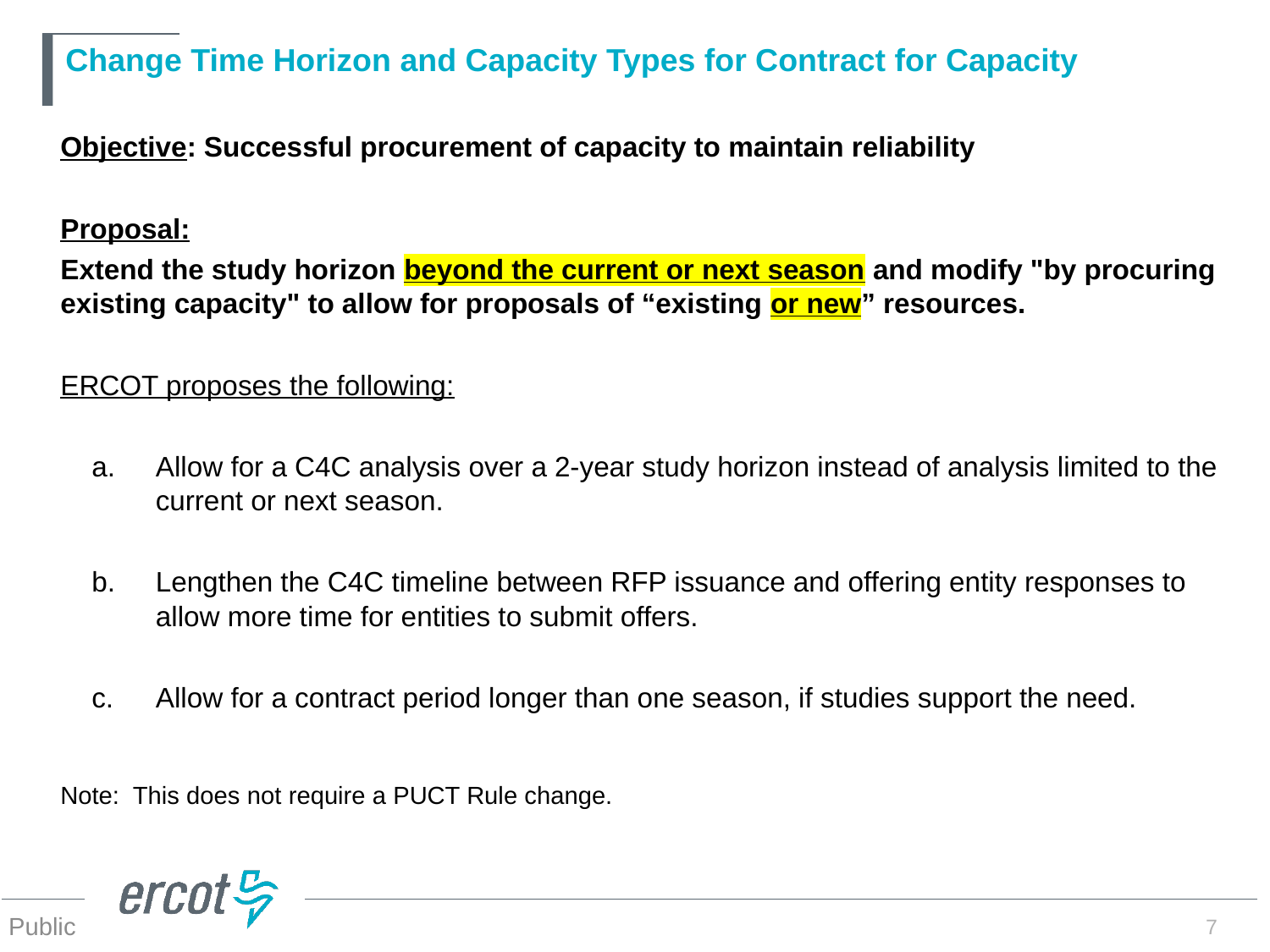

# Change Time Horizon and Capacity Types for Contract for Capacity

Objective: Successful procurement of capacity to maintain reliability

Proposal:
Extend the study horizon beyond the current or next season and modify "by procuring existing capacity" to allow for proposals of “existing or new” resources.

ERCOT proposes the following:

Allow for a C4C analysis over a 2-year study horizon instead of analysis limited to the current or next season.

Lengthen the C4C timeline between RFP issuance and offering entity responses to allow more time for entities to submit offers.

Allow for a contract period longer than one season, if studies support the need.

Note:  This does not require a PUCT Rule change.

7